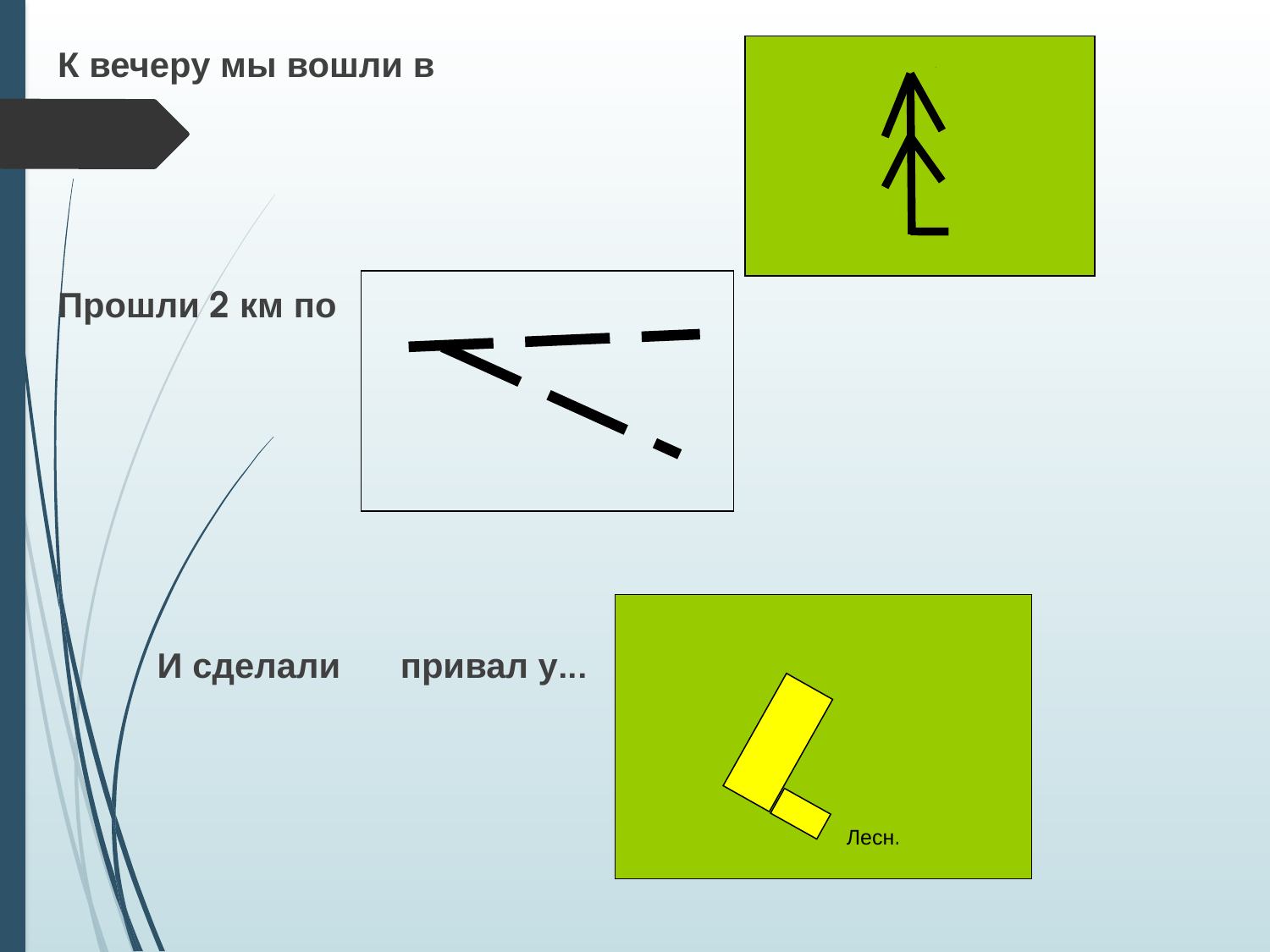

К вечеру мы вошли в

Прошли 2 км по

          И сделали      привал у...

Лесн.